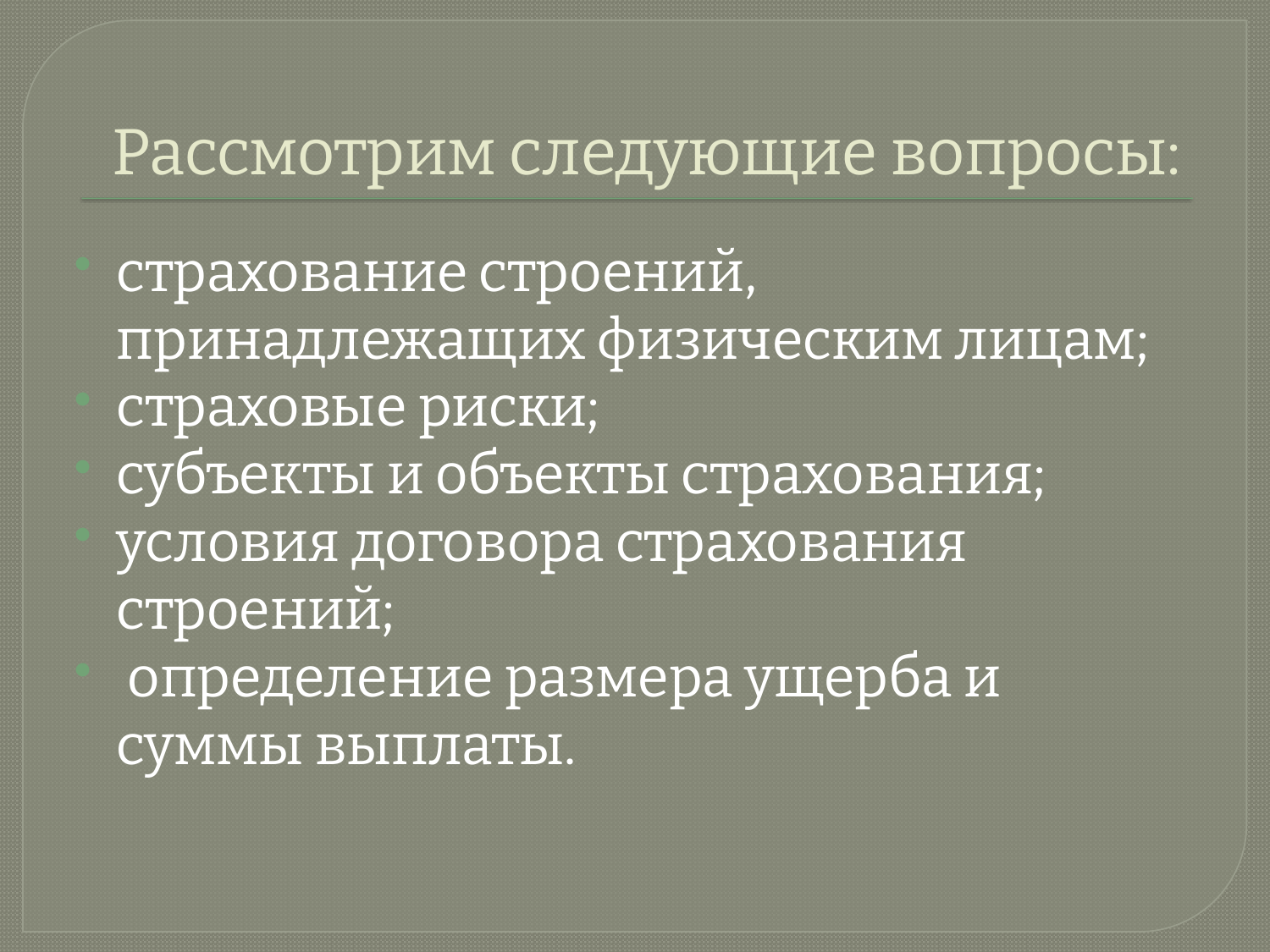

# Рассмотрим следующие вопросы:
страхование строений, принадлежащих физическим лицам;
страховые риски;
субъекты и объекты страхования;
условия договора страхования строений;
 определение размера ущерба и суммы выплаты.